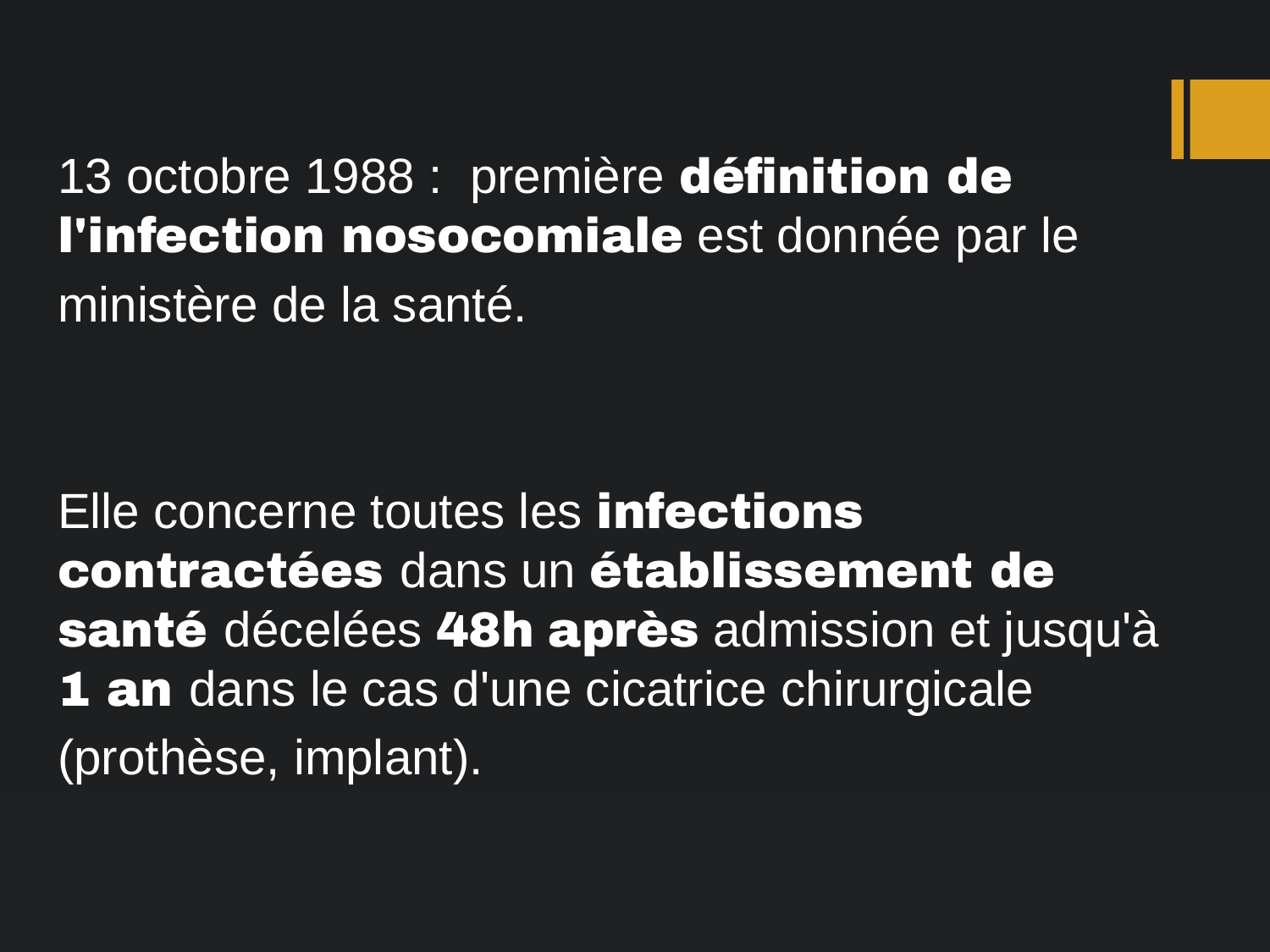

13 octobre 1988 :  première définition de l'infection nosocomiale est donnée par le
ministère de la santé.

Elle concerne toutes les infections contractées dans un établissement de santé décelées 48h après admission et jusqu'à 1 an dans le cas d'une cicatrice chirurgicale
(prothèse, implant).